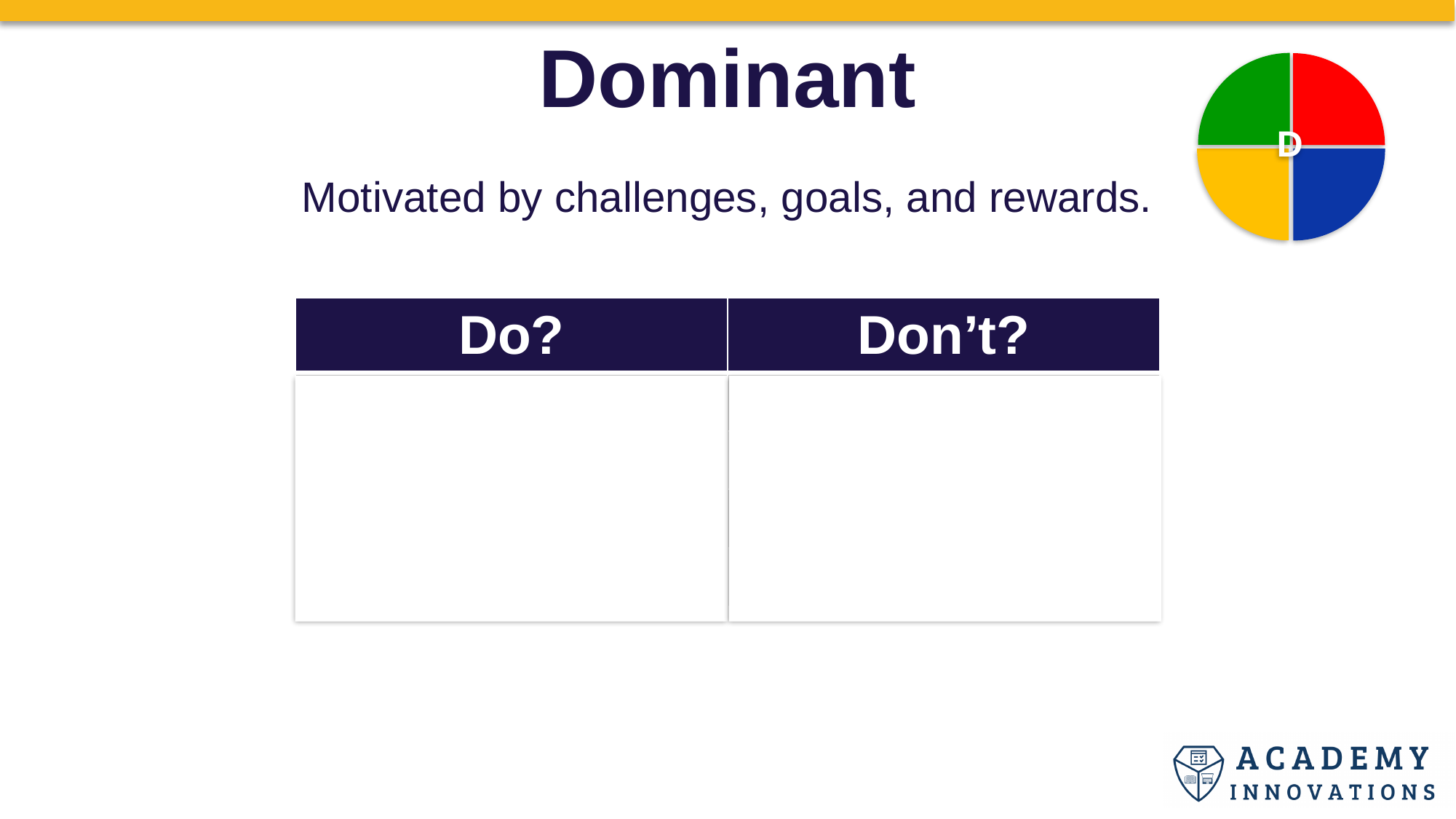

Dominant

D
Motivated by challenges, goals, and rewards.
| Do? | Don’t? |
| --- | --- |
| Get to the point | Socialize |
| Condense options | Offer multiple choices |
| Focus on results | Focus on the details |
| Be confident | Be indecisive |